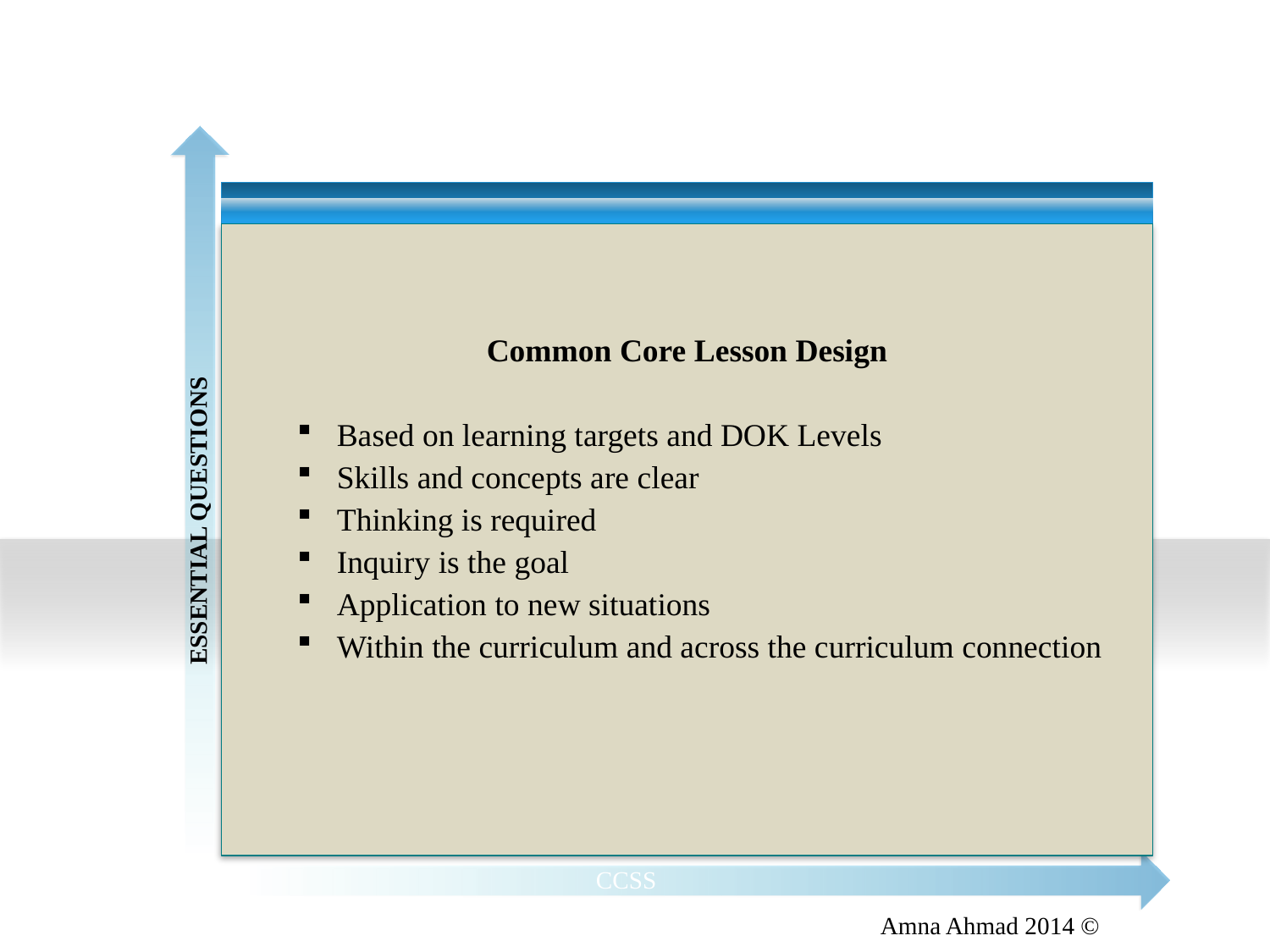

Common Core Lesson Design

Based on learning targets and DOK Levels
Skills and concepts are clear
Thinking is required
Inquiry is the goal
Application to new situations
Within the curriculum and across the curriculum connection

ESSENTIAL QUESTIONS

CCSS
Amna Ahmad 2014 ©